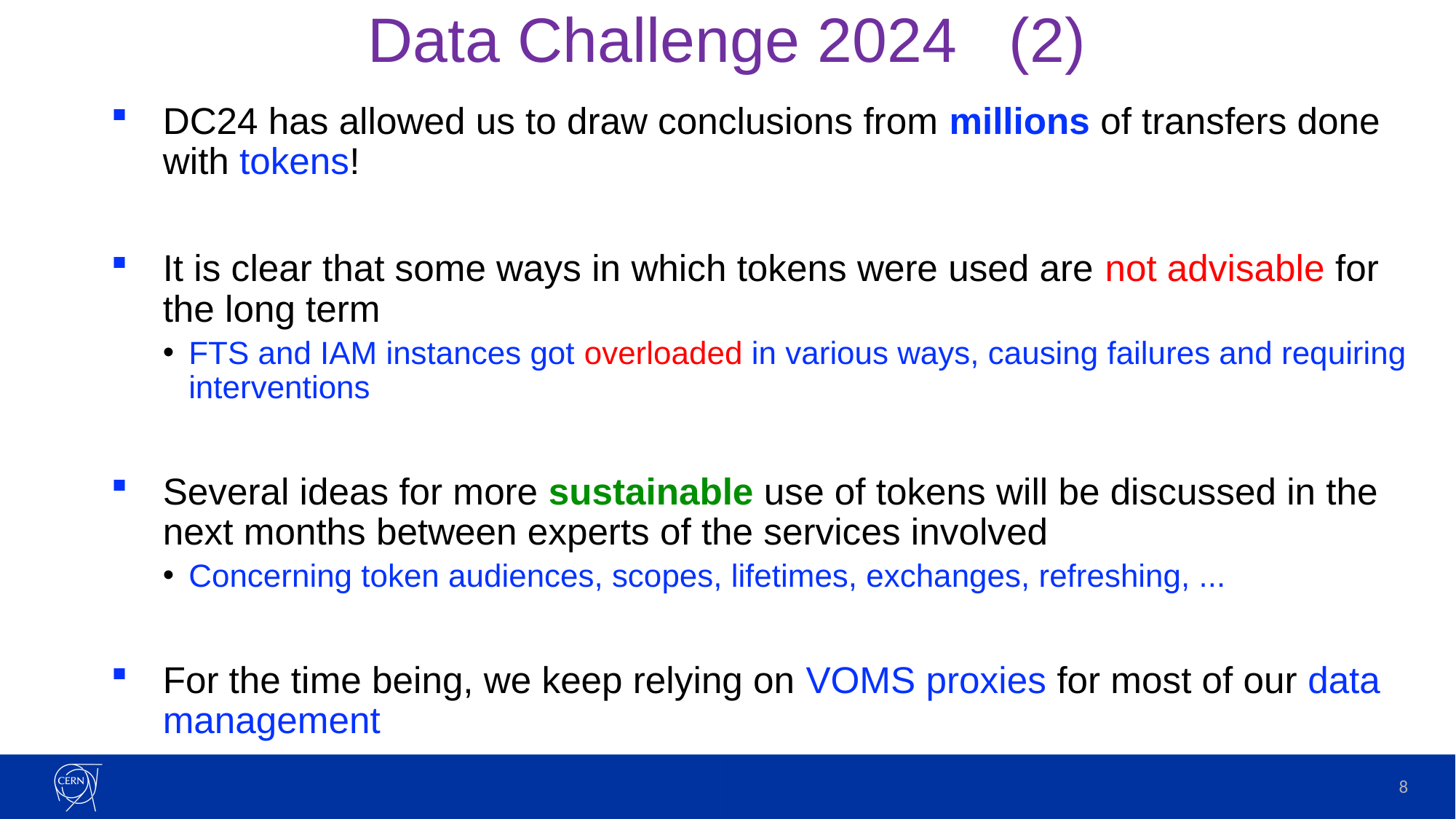

# Data Challenge 2024   (2)
DC24 has allowed us to draw conclusions from millions of transfers done with tokens!

It is clear that some ways in which tokens were used are not advisable for the long term
FTS and IAM instances got overloaded in various ways, causing failures and requiring interventions

Several ideas for more sustainable use of tokens will be discussed in the next months between experts of the services involved
Concerning token audiences, scopes, lifetimes, exchanges, refreshing, ...

For the time being, we keep relying on VOMS proxies for most of our data management
8